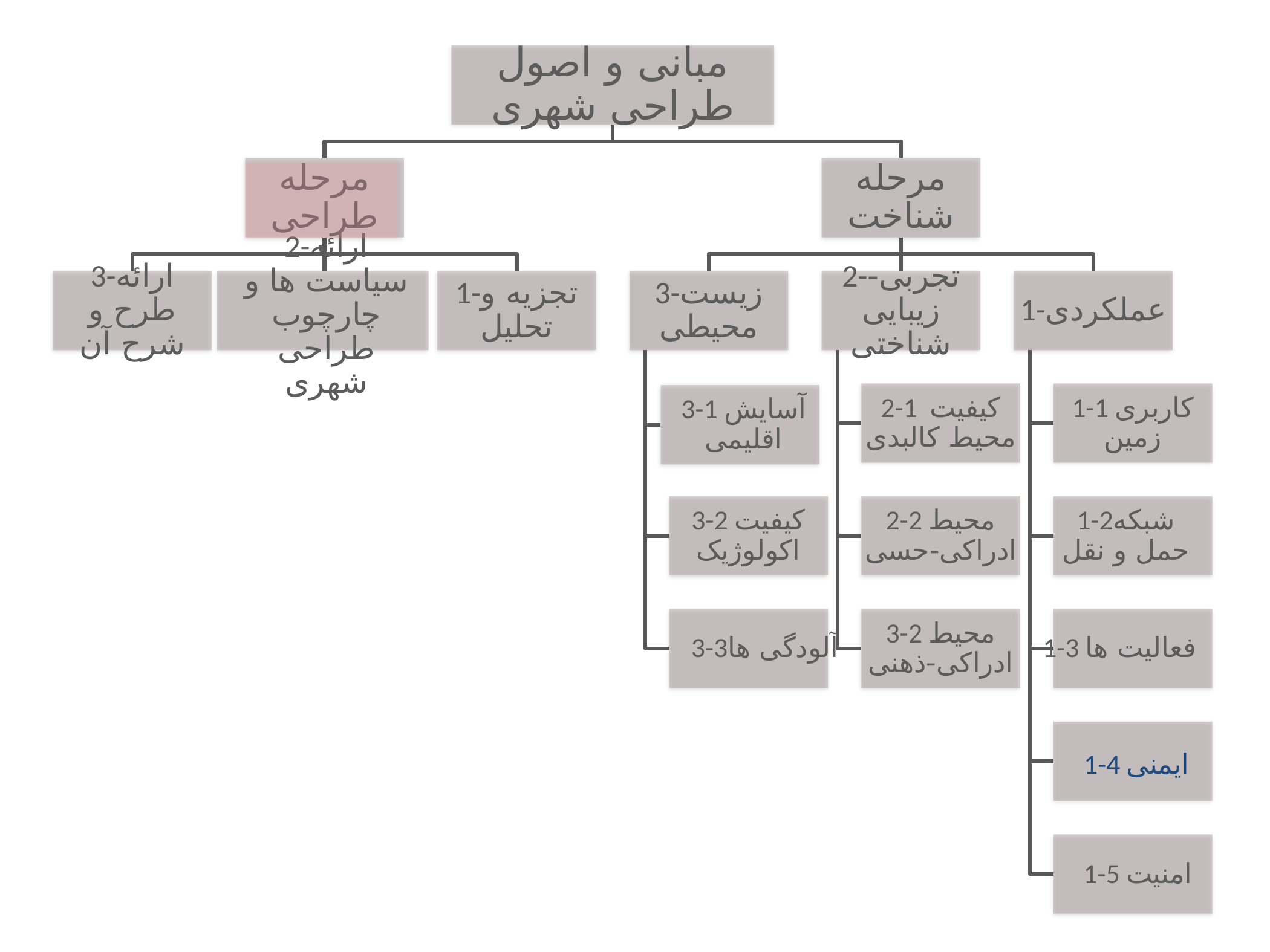

مبانی و اصول طراحی شهری

مرحله طراحی

مرحله شناخت

3-ارائه طرح و شرح آن

2-ارائه سیاست ها و چارچوب طراحی شهری

1-تجزیه و تحلیل

3-زیست محیطی

2-تجربی-زیبایی شناختی

1-عملکردی

2-1  کیفیت محیط کالبدی

1-1 کاربری زمین

3-1 آسایش اقلیمی

3-2 کیفیت اکولوژیک

2-2 محیط ادراکی-حسی
1-2شبکه حمل و نقل

3-3آلودگی ها

3-2 محیط ادراکی-ذهنی
1-3 فعالیت ها

1-4 ایمنی
1-5 امنیت